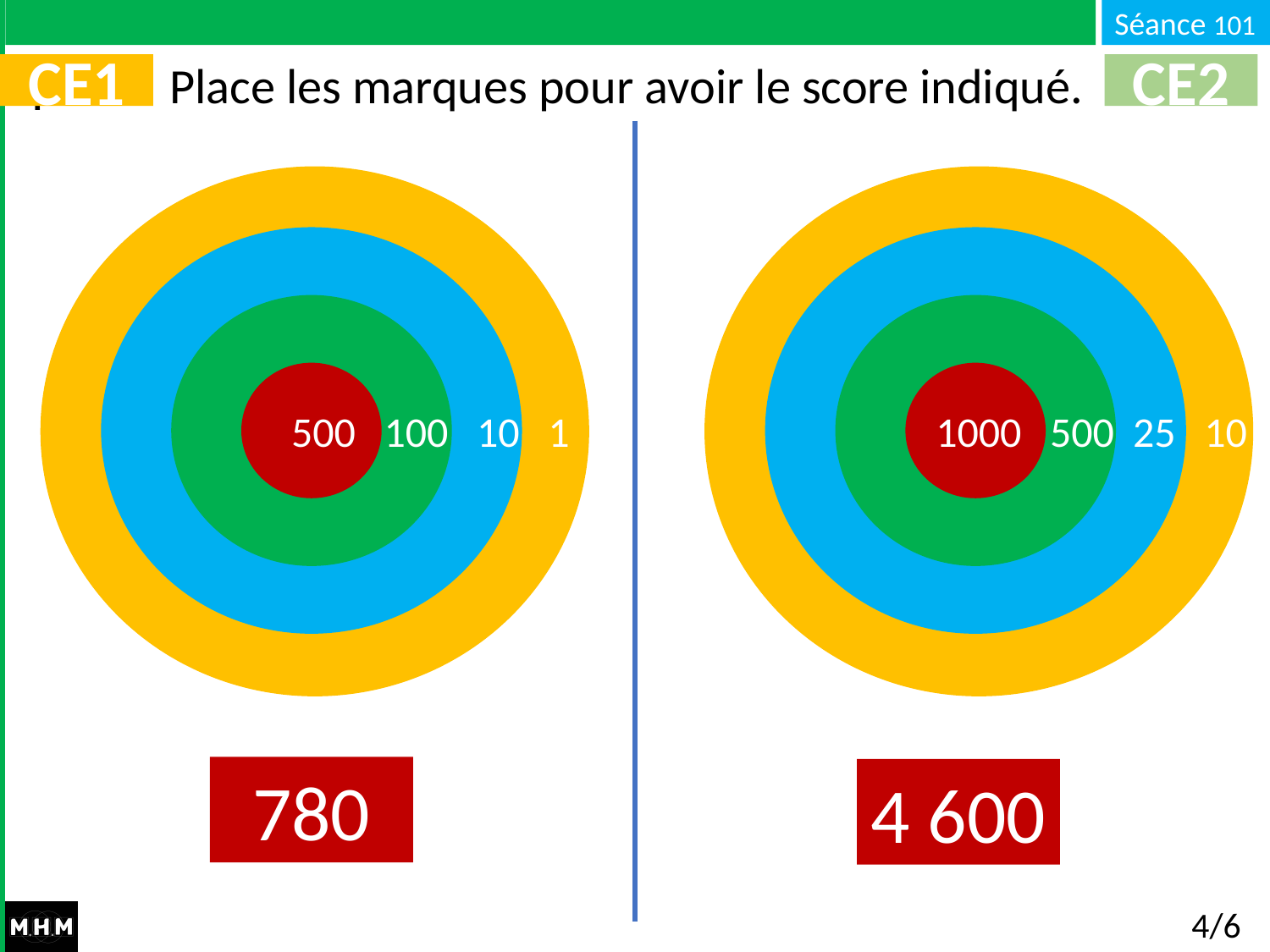

Place les marques pour avoir le score indiqué.
CE1
CE2

 500   100   10   1

 1000   500  25   10
 500   100   10   1
780
4 600
4/6